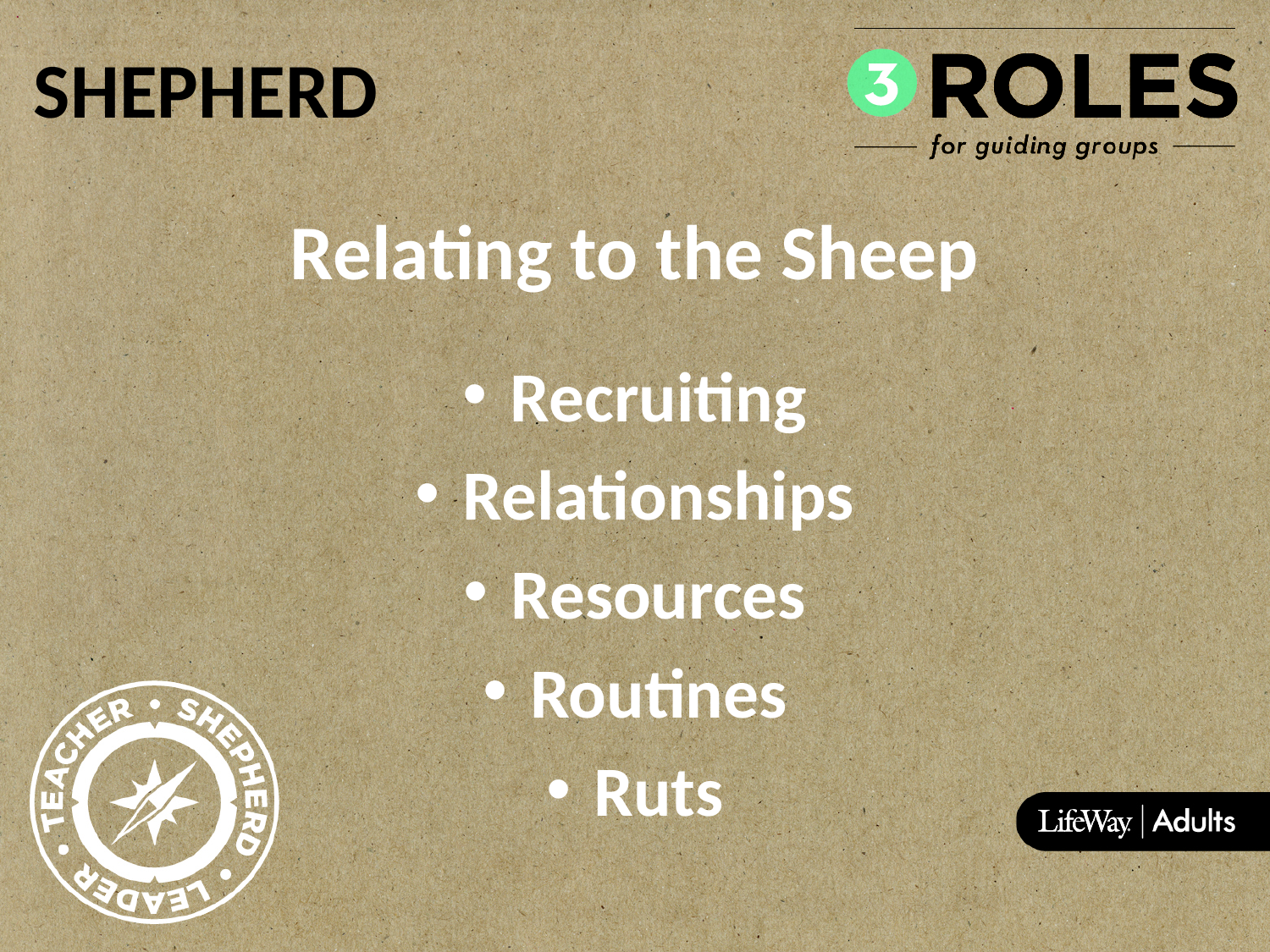

SHEPHERD
# Relating to the Sheep
Recruiting
Relationships
Resources
Routines
Ruts